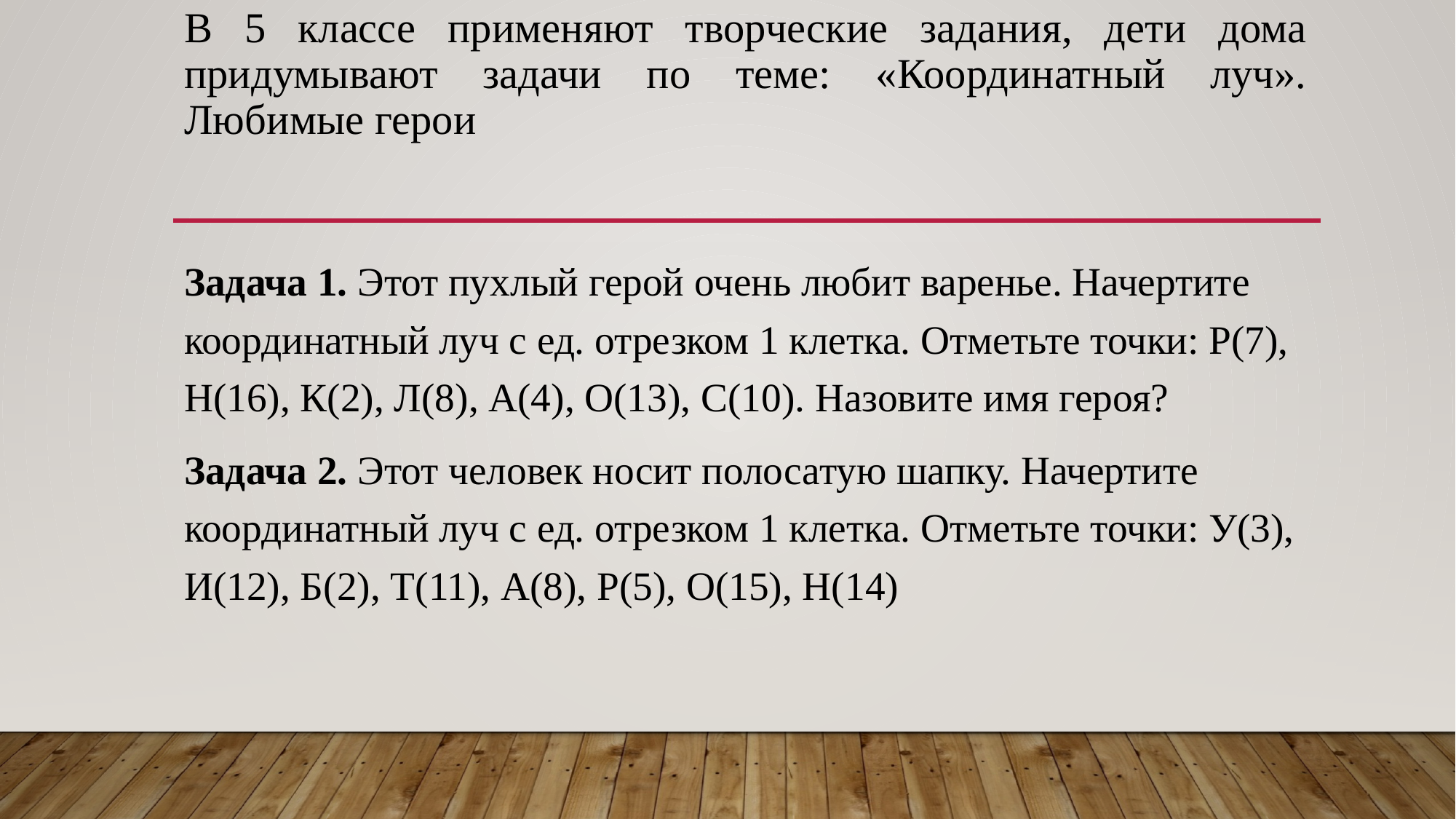

# В 5 классе применяют творческие задания, дети дома придумывают задачи по теме: «Координатный луч». Любимые герои
Задача 1. Этот пухлый герой очень любит варенье. Начертите координатный луч с ед. отрезком 1 клетка. Отметьте точки: Р(7), Н(16), К(2), Л(8), А(4), О(13), С(10). Назовите имя героя?
Задача 2. Этот человек носит полосатую шапку. Начертите координатный луч с ед. отрезком 1 клетка. Отметьте точки: У(3), И(12), Б(2), Т(11), А(8), Р(5), О(15), Н(14)